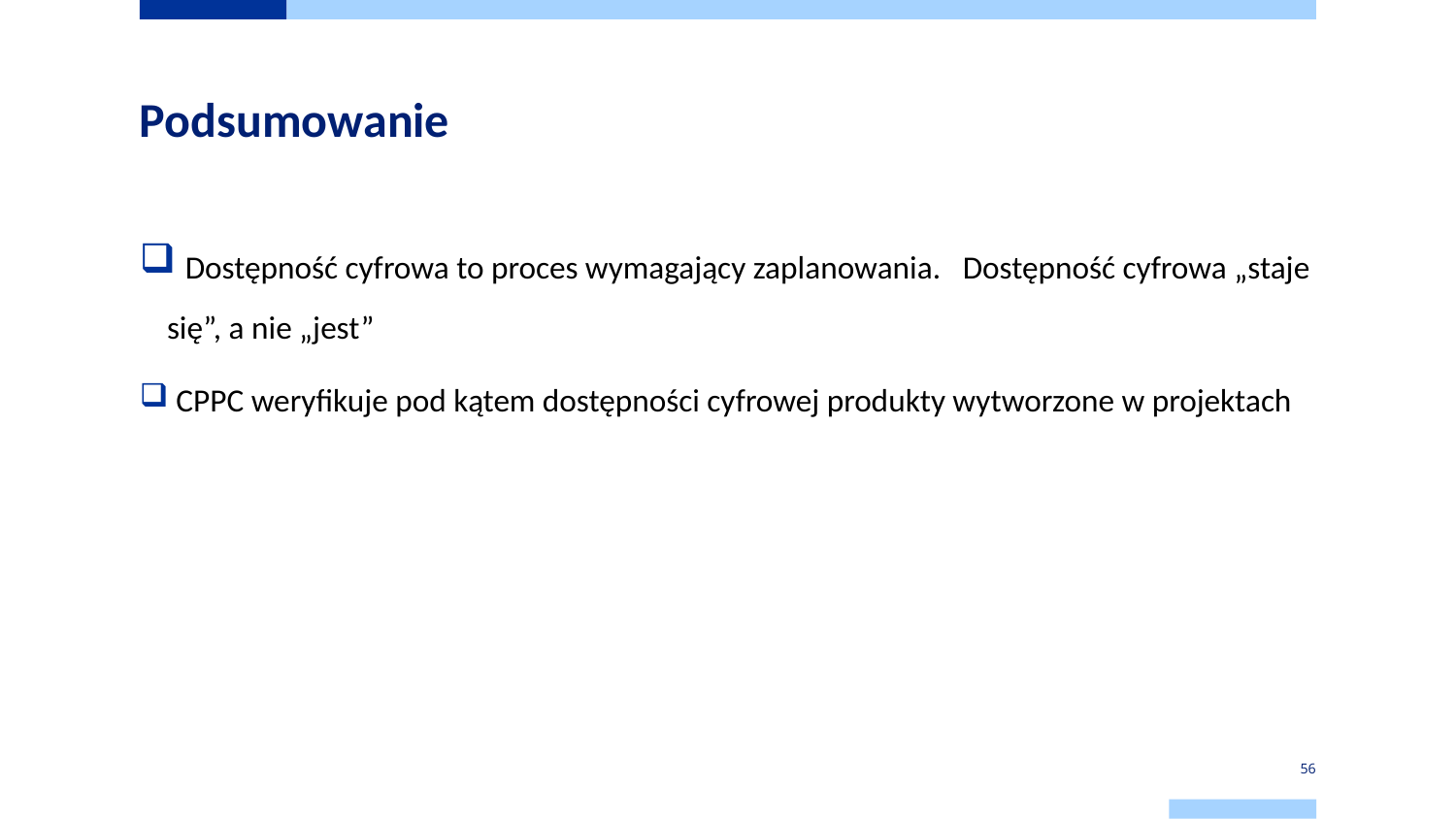

# Podsumowanie
 Dostępność cyfrowa to proces wymagający zaplanowania.   Dostępność cyfrowa „staje się”, a nie „jest”
 CPPC weryfikuje pod kątem dostępności cyfrowej produkty wytworzone w projektach

56